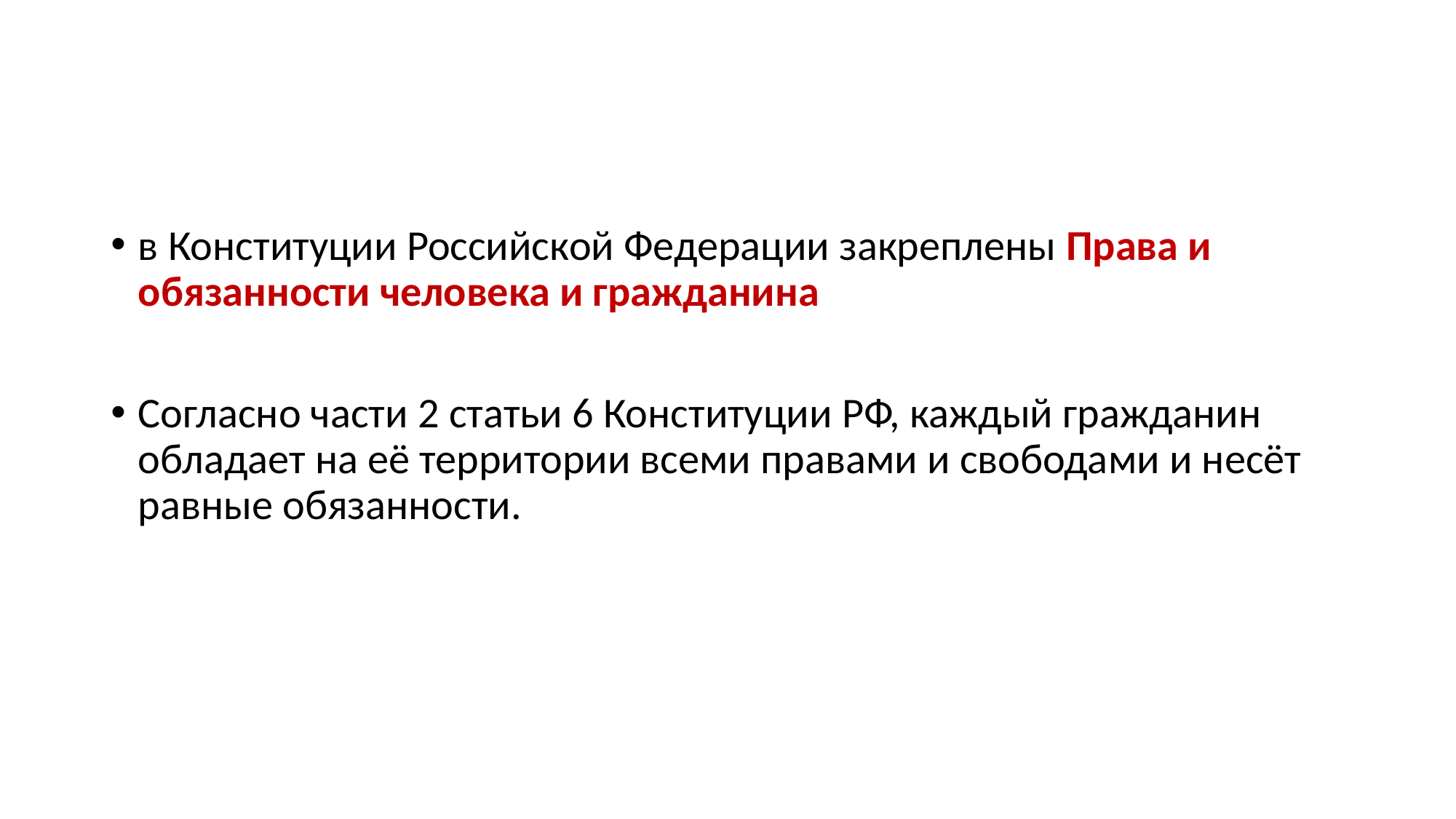

#
в Конституции Российской Федерации закреплены Права и обязанности человека и гражданина

Согласно части 2 статьи 6 Конституции РФ, каждый гражданин обладает на её территории всеми правами и свободами и несёт равные обязанности.